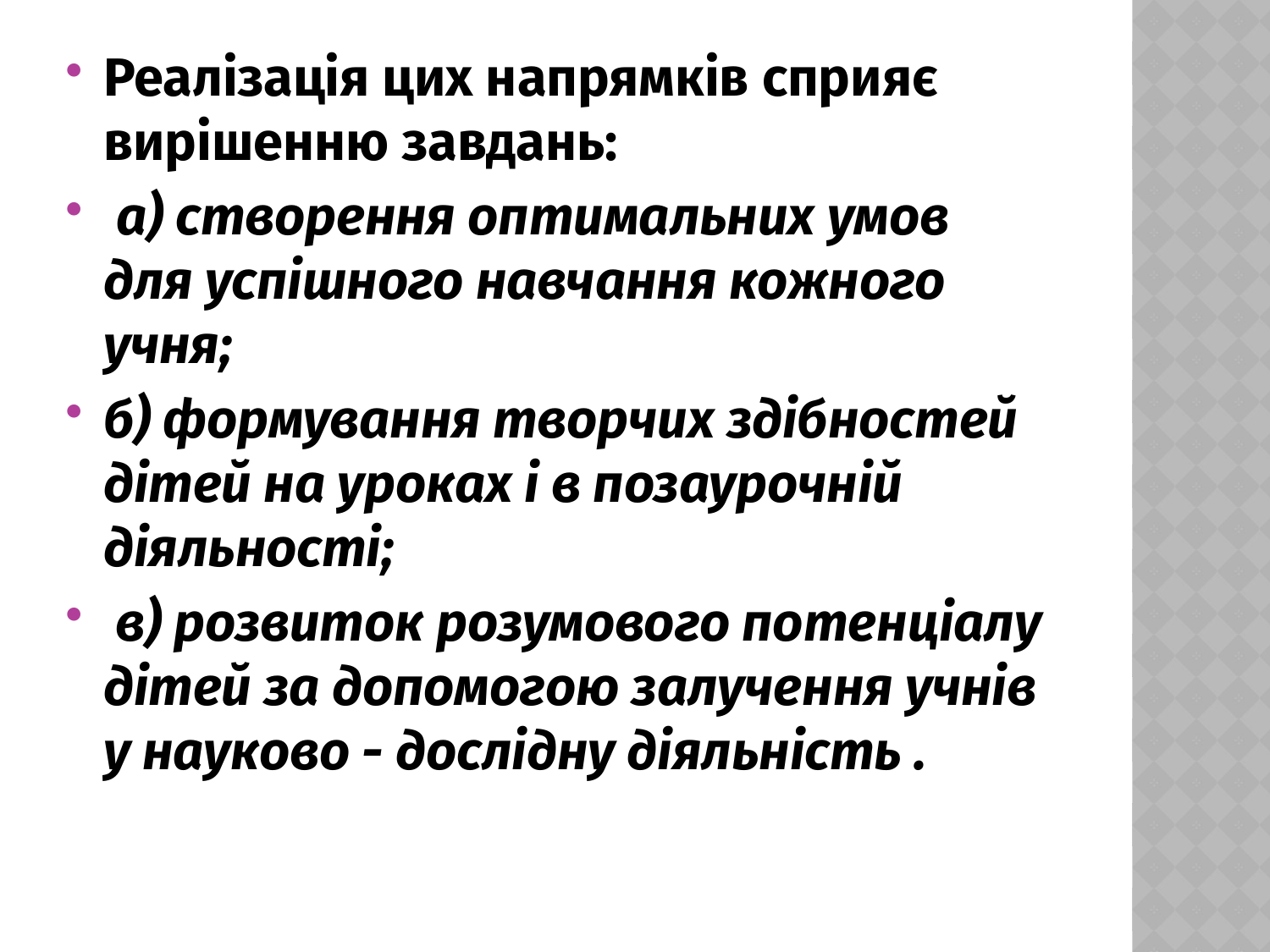

Реалізація цих напрямків сприяє вирішенню завдань:
 а) створення оптимальних умов для успішного навчання кожного учня;
б) формування творчих здібностей дітей на уроках і в позаурочній діяльності;
 в) розвиток розумового потенціалу дітей за допомогою залучення учнів у науково - дослідну діяльність .

#